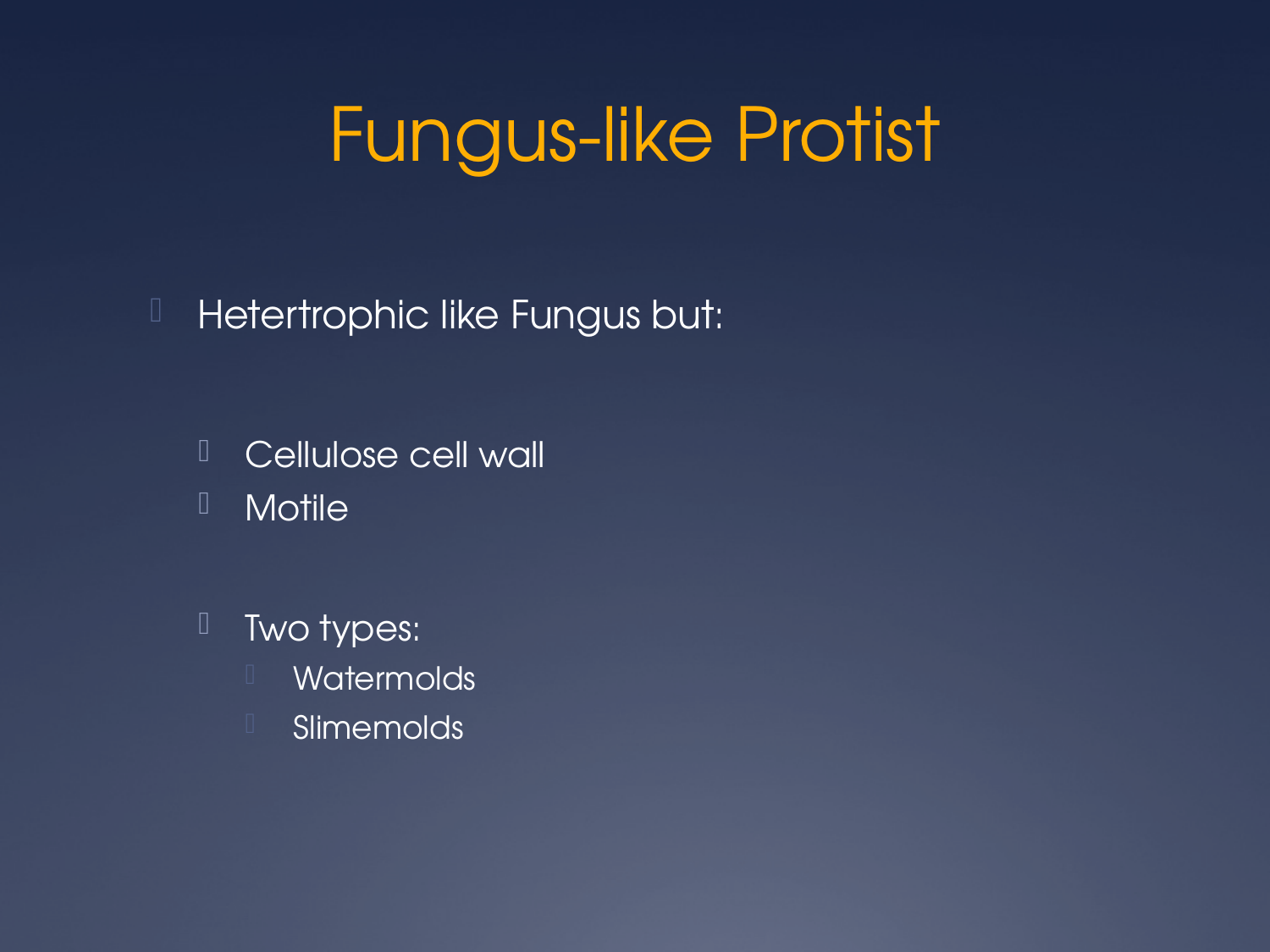

# Fungus-like Protist
Hetertrophic like Fungus but:

Cellulose cell wall
Motile

Two types:
Watermolds
Slimemolds